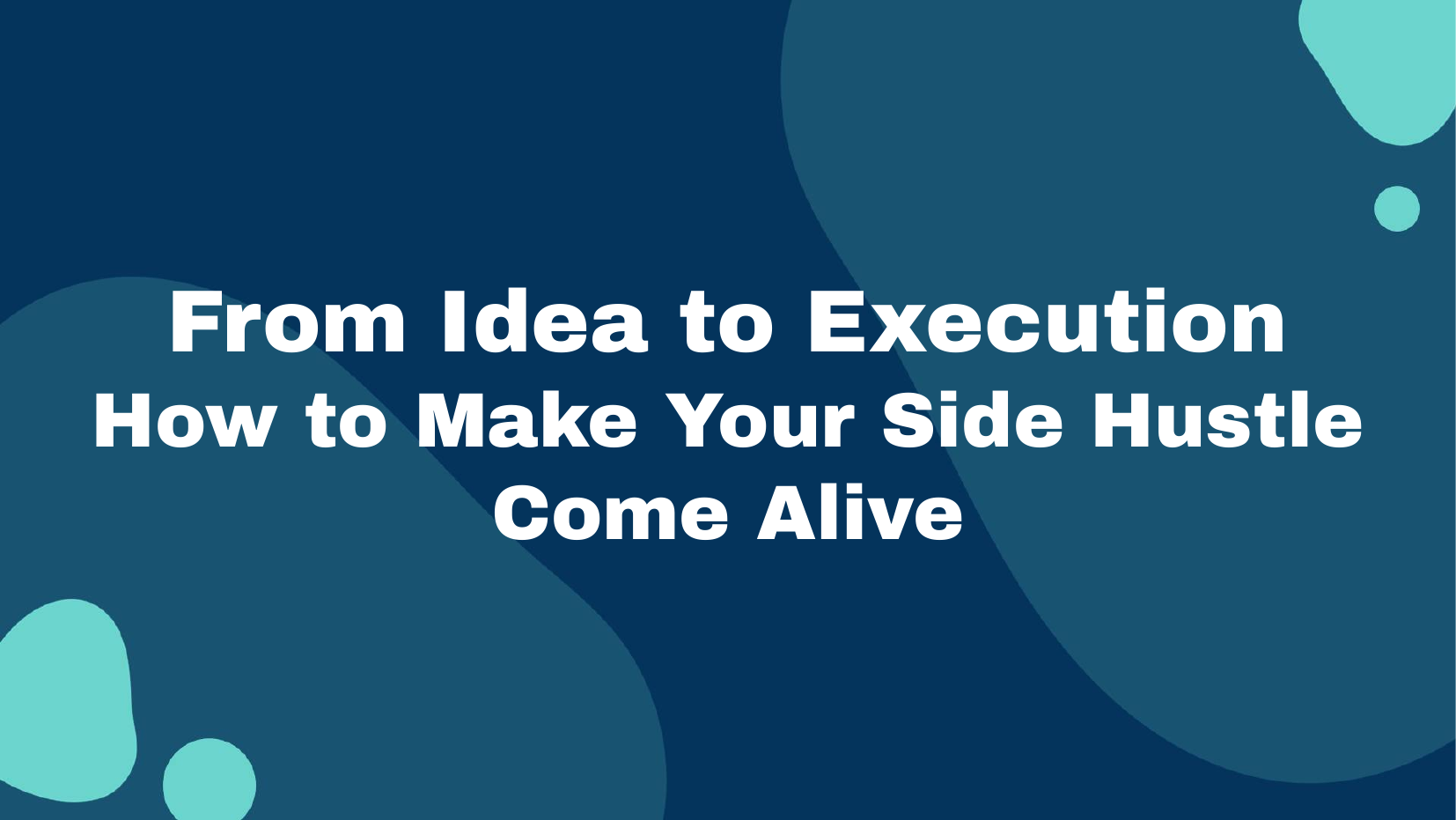

# From Idea to Execution How to Make Your Side Hustle Come Alive